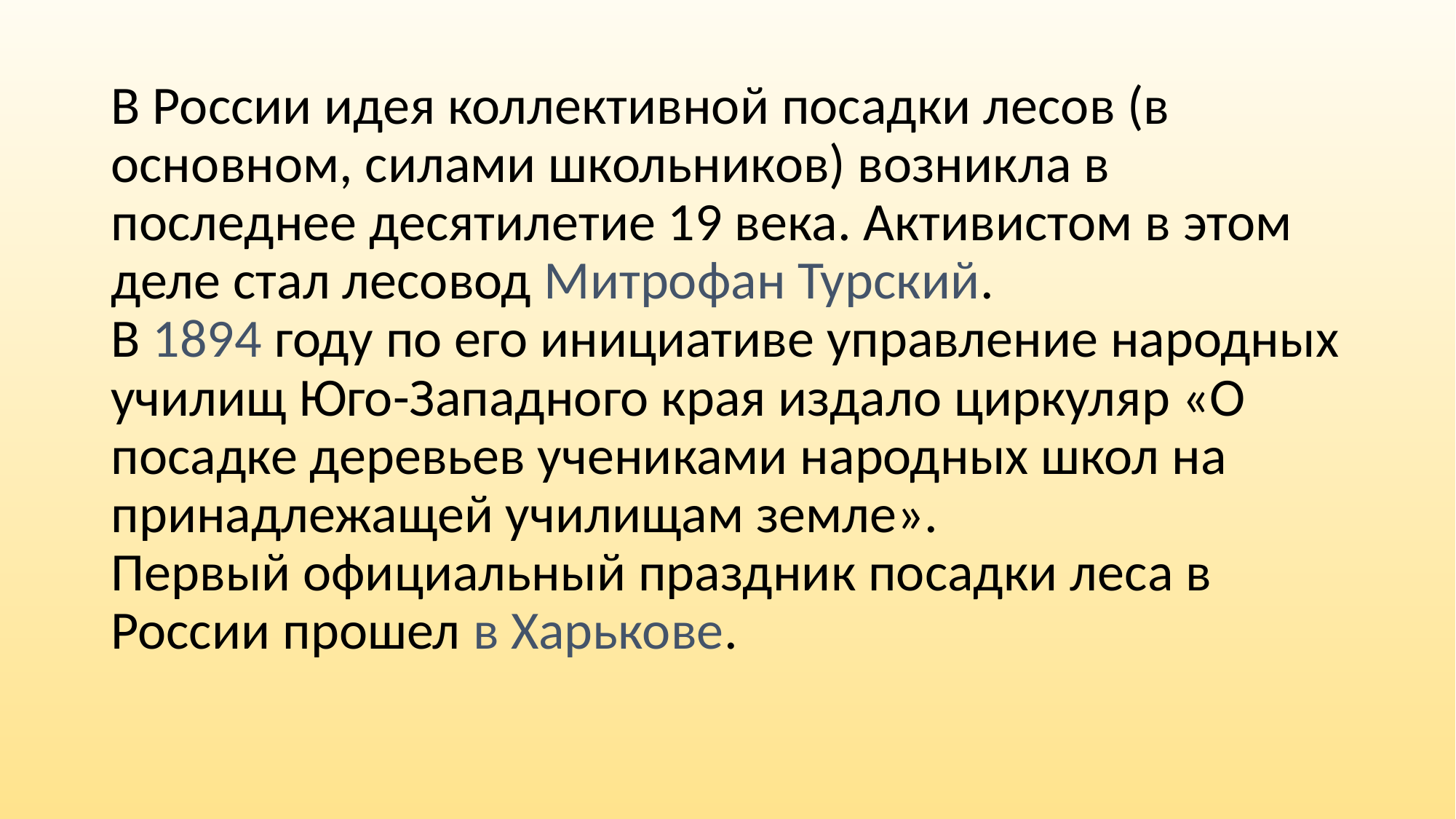

# В России идея коллективной посадки лесов (в основном, силами школьников) возникла в последнее десятилетие 19 века. Активистом в этом деле стал лесовод Митрофан Туpский. В 1894 году по его инициативе управление народных училищ Юго-Западного края издало циркуляр «О посадке деревьев учениками народных школ на принадлежащей училищам земле». Первый официальный праздник посадки леса в России прошел в Харькове.